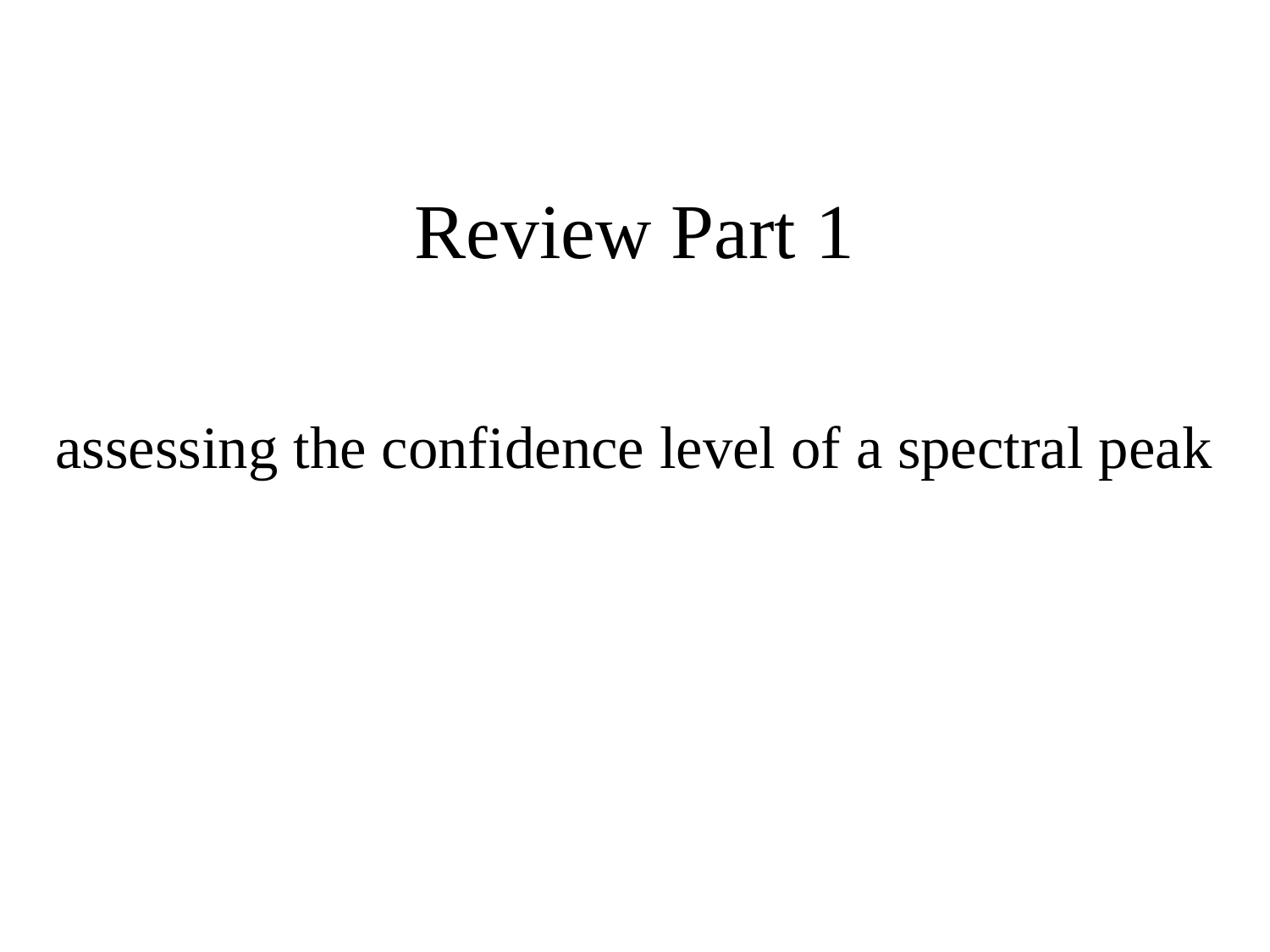

# Review Part 1
assessing the confidence level of a spectral peak